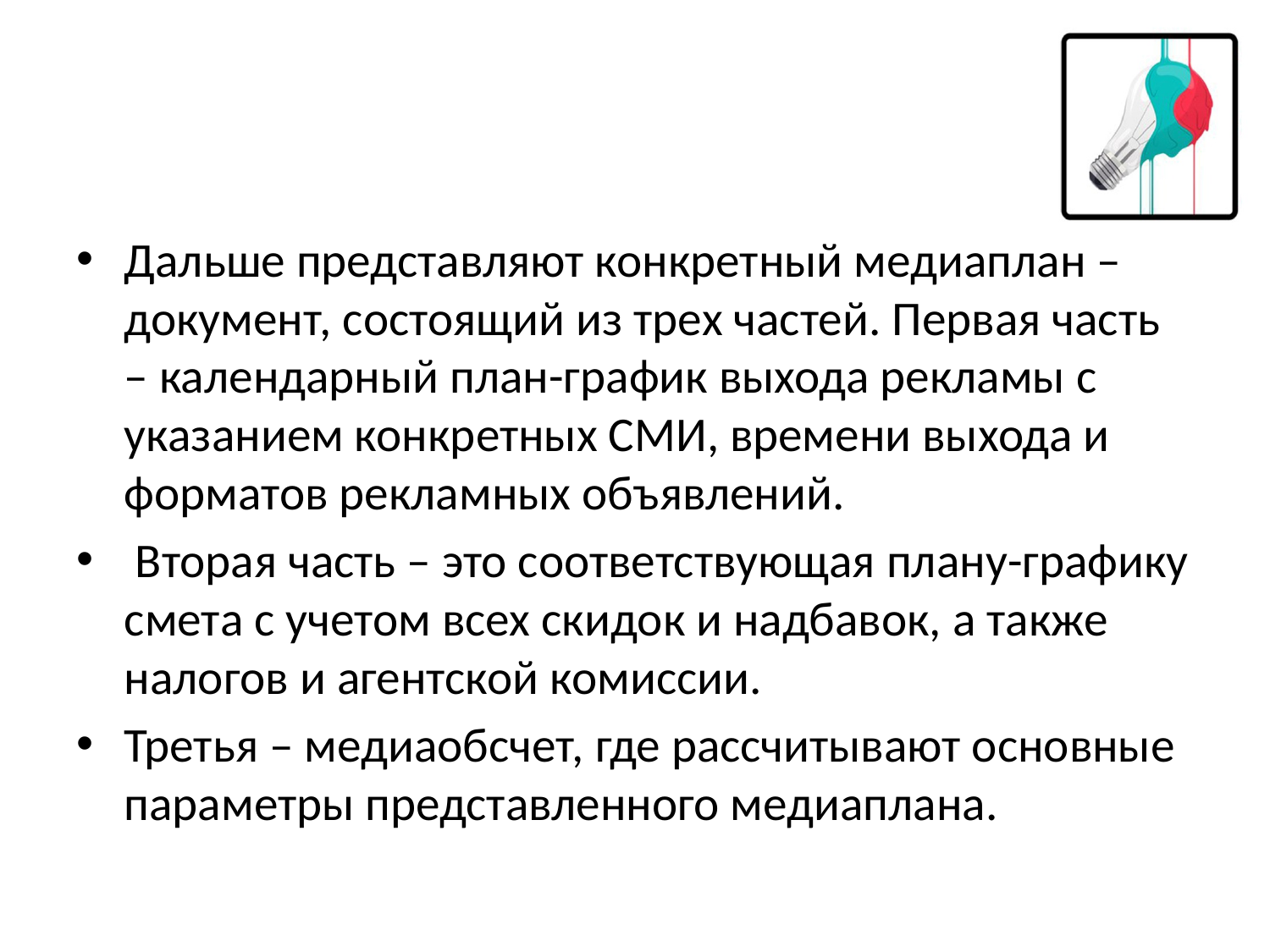

Дальше представляют конкретный медиаплан – документ, состоящий из трех частей. Первая часть – календарный план-график выхода рекламы с указанием конкретных СМИ, времени выхода и форматов рекламных объявлений.
 Вторая часть – это соответствующая плану-графику смета с учетом всех скидок и надбавок, а также налогов и агентской комиссии.
Третья – медиаобсчет, где рассчитывают основные параметры представленного медиаплана.